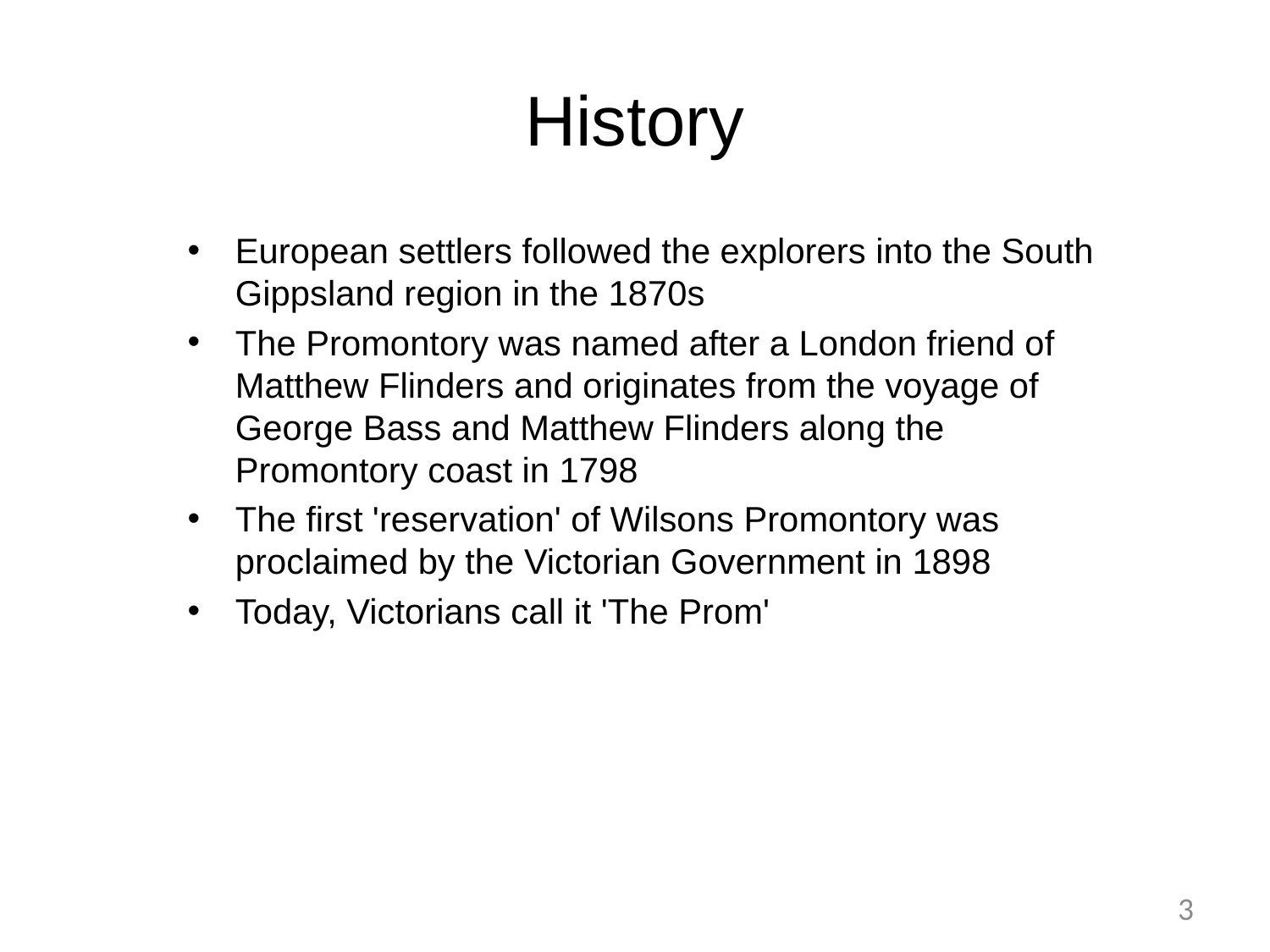

# History
European settlers followed the explorers into the South Gippsland region in the 1870s
The Promontory was named after a London friend of Matthew Flinders and originates from the voyage of George Bass and Matthew Flinders along the Promontory coast in 1798
The first 'reservation' of Wilsons Promontory was proclaimed by the Victorian Government in 1898
Today, Victorians call it 'The Prom'
3